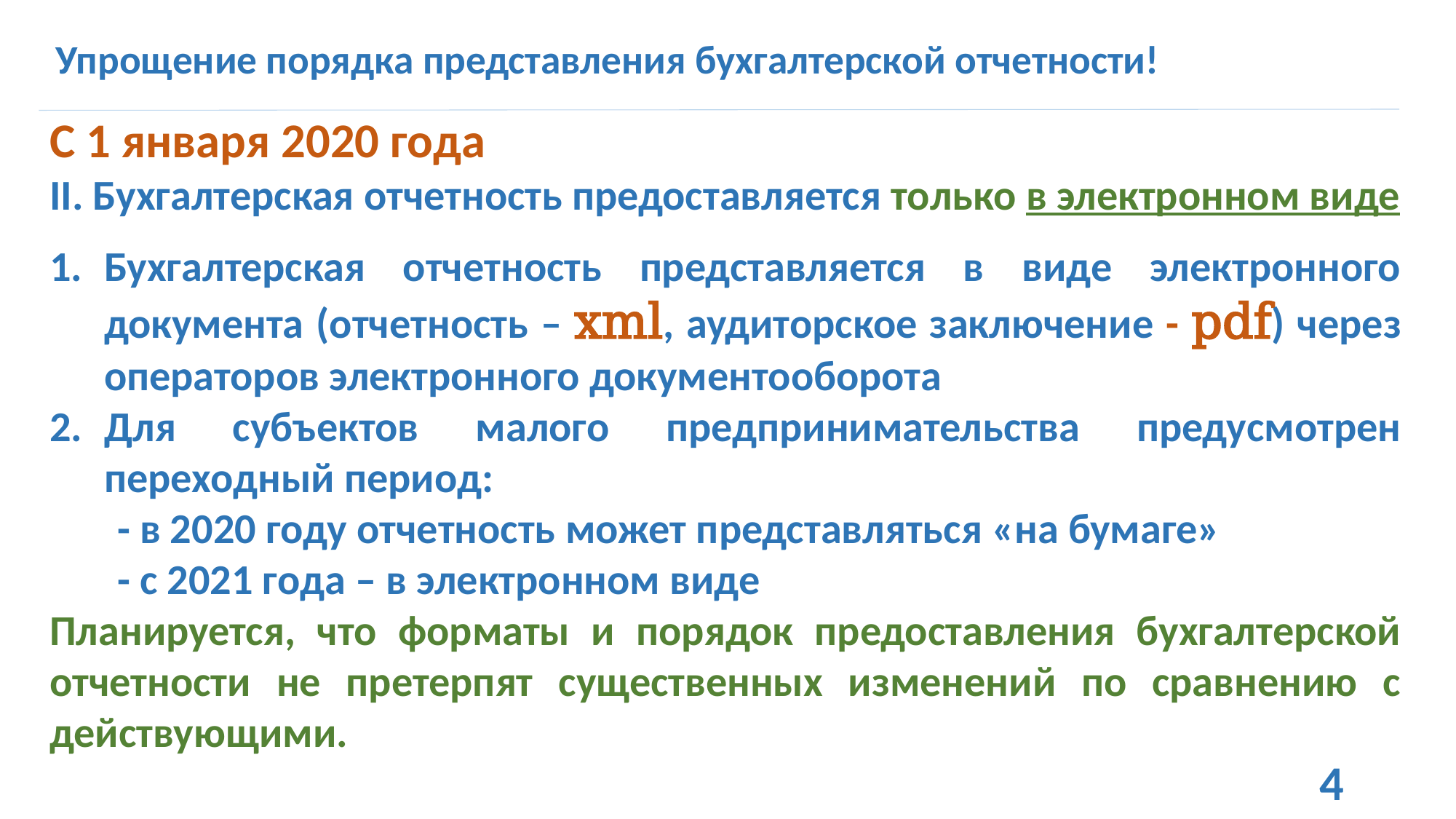

# Упрощение порядка представления бухгалтерской отчетности!
С 1 января 2020 года
II. Бухгалтерская отчетность предоставляется только в электронном виде

Бухгалтерская отчетность представляется в виде электронного документа (отчетность – xml, аудиторское заключение - pdf) через операторов электронного документооборота
Для субъектов малого предпринимательства предусмотрен переходный период:
       - в 2020 году отчетность может представляться «на бумаге»
       - с 2021 года – в электронном виде
Планируется, что форматы и порядок предоставления бухгалтерской отчетности не претерпят существенных изменений по сравнению с действующими.

4